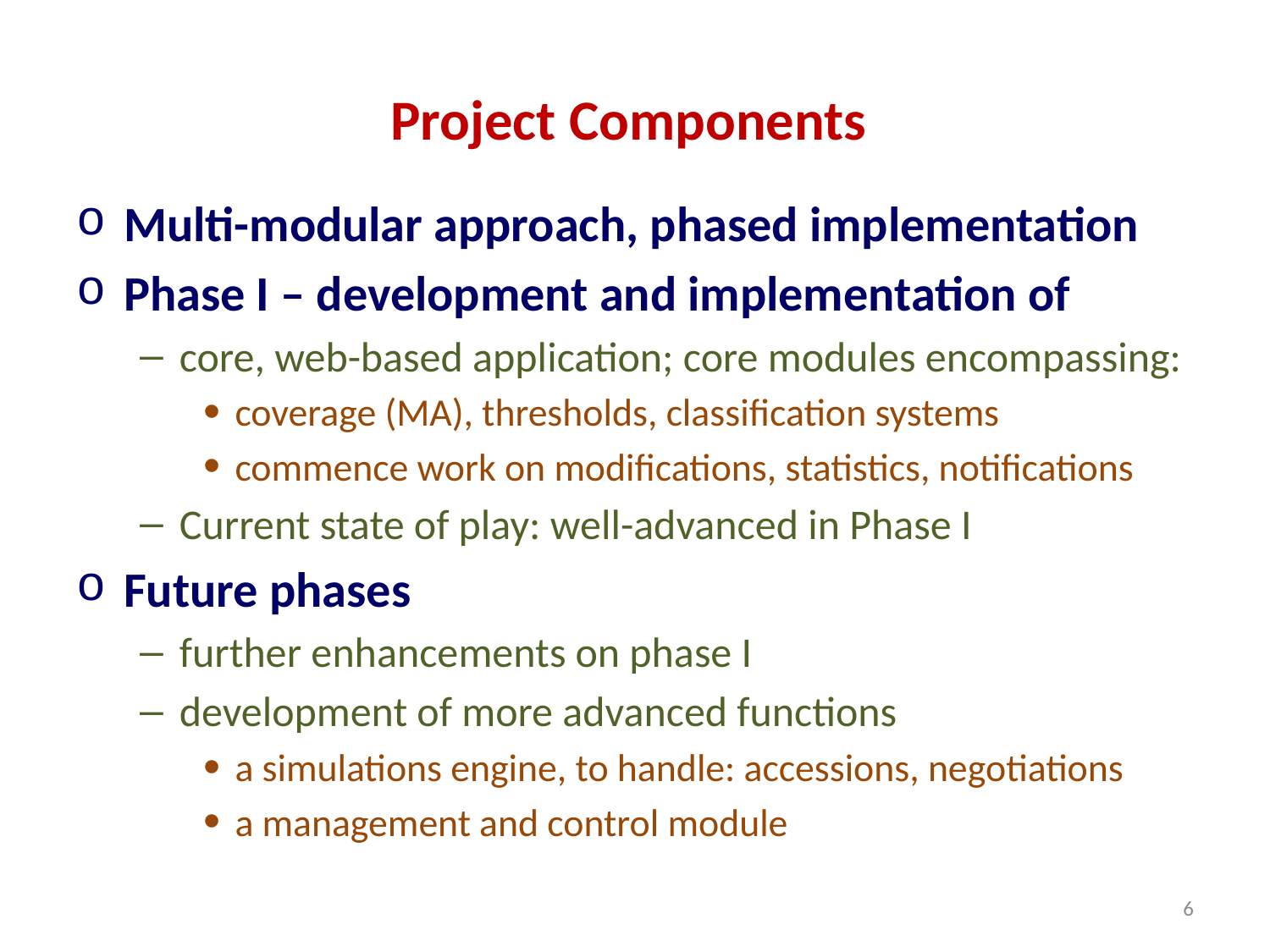

# Project Components
Multi-modular approach, phased implementation
Phase I – development and implementation of
core, web-based application; core modules encompassing:
coverage (MA), thresholds, classification systems
commence work on modifications, statistics, notifications
Current state of play: well-advanced in Phase I
Future phases
further enhancements on phase I
development of more advanced functions
a simulations engine, to handle: accessions, negotiations
a management and control module

6